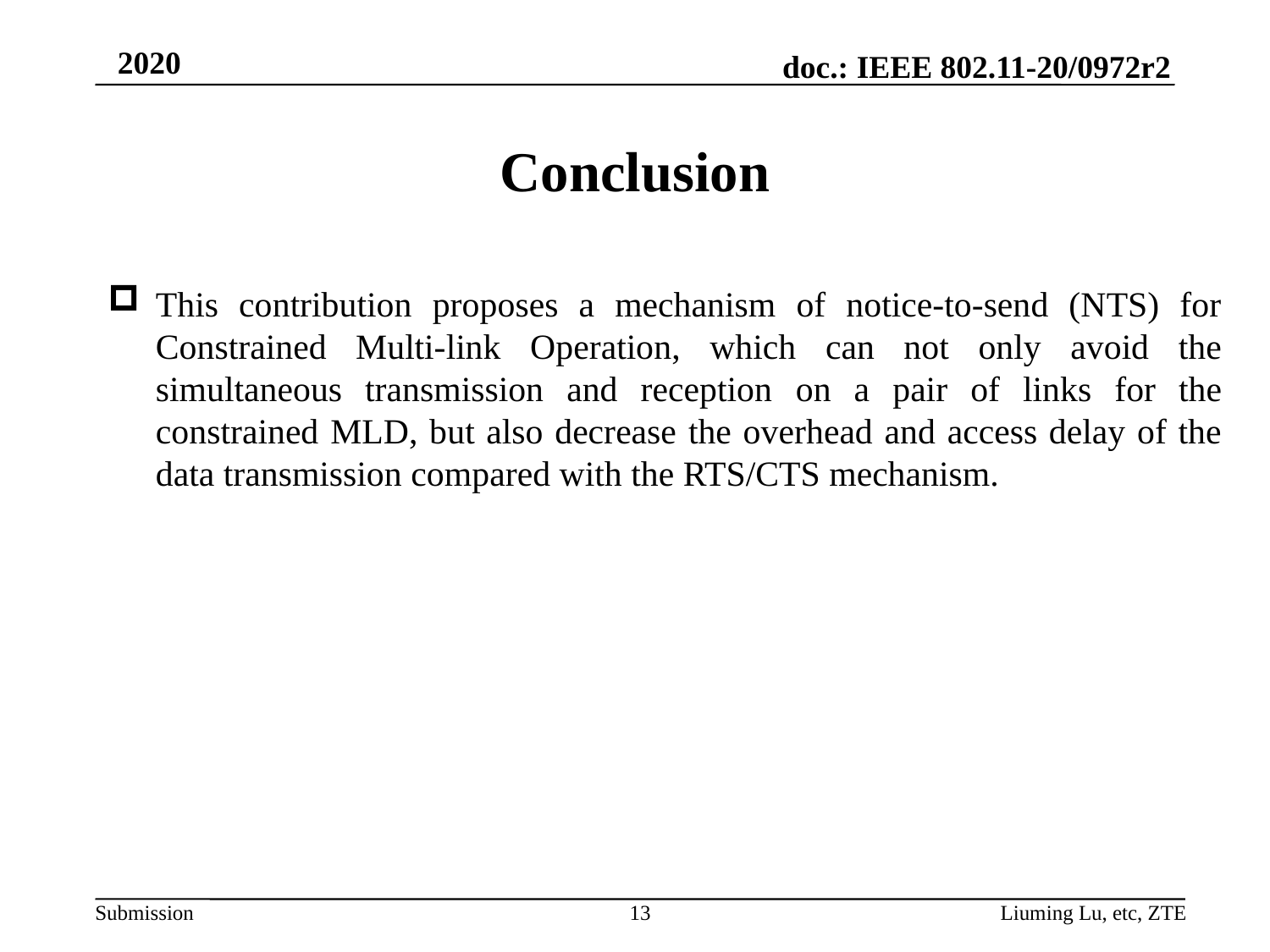

# Conclusion
This contribution proposes a mechanism of notice-to-send (NTS) for Constrained Multi-link Operation, which can not only avoid the simultaneous transmission and reception on a pair of links for the constrained MLD, but also decrease the overhead and access delay of the data transmission compared with the RTS/CTS mechanism.

13
Liuming Lu, etc, ZTE